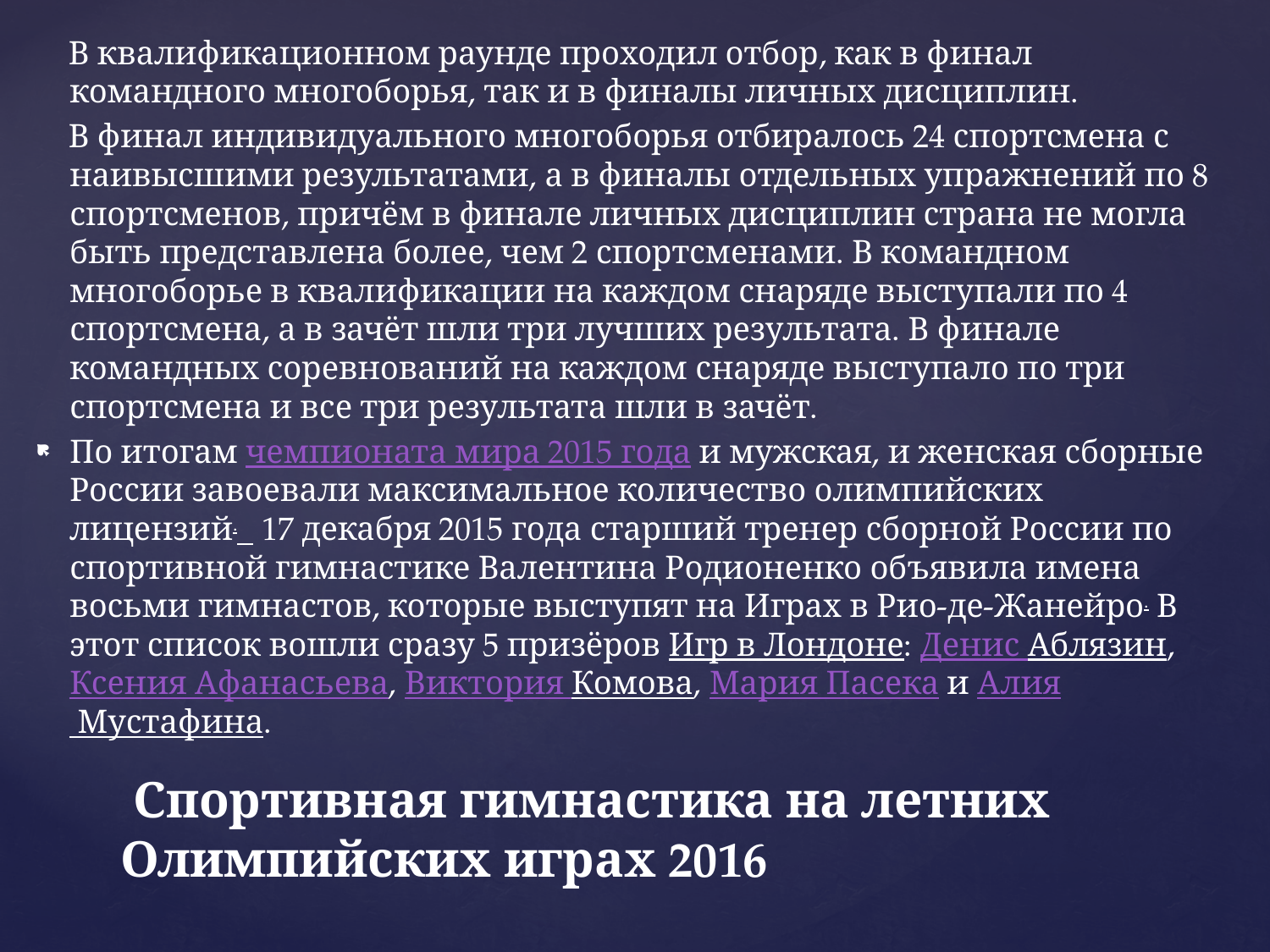

В квалификационном раунде проходил отбор, как в финал командного многоборья, так и в финалы личных дисциплин.
    В финал индивидуального многоборья отбиралось 24 спортсмена с наивысшими результатами, а в финалы отдельных упражнений по 8 спортсменов, причём в финале личных дисциплин страна не могла быть представлена более, чем 2 спортсменами. В командном многоборье в квалификации на каждом снаряде выступали по 4 спортсмена, а в зачёт шли три лучших результата. В финале командных соревнований на каждом снаряде выступало по три спортсмена и все три результата шли в зачёт.
По итогам чемпионата мира 2015 года и мужская, и женская сборные России завоевали максимальное количество олимпийских лицензий.   17 декабря 2015 года старший тренер сборной России по спортивной гимнастике Валентина Родионенко объявила имена восьми гимнастов, которые выступят на Играх в Рио-де-Жанейро. В этот список вошли сразу 5 призёров Игр в Лондоне: Денис Аблязин, Ксения Афанасьева, Виктория Комова, Мария Пасека и Алия Мустафина.

# Спортивная гимнастика на летних Олимпийских играх 2016